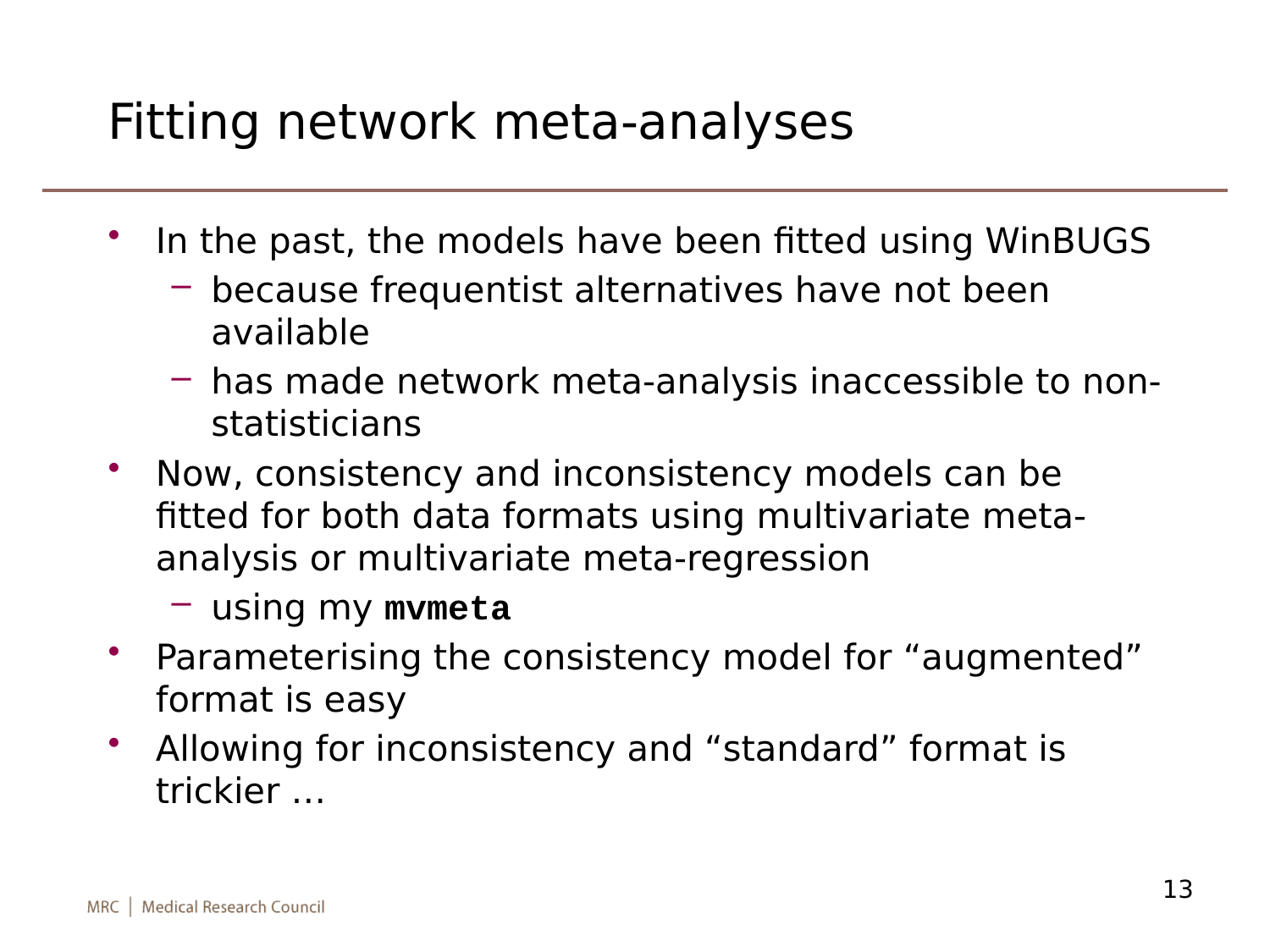

# Fitting network meta-analyses
In the past, the models have been fitted using WinBUGS
because frequentist alternatives have not been available
has made network meta-analysis inaccessible to non-statisticians
Now, consistency and inconsistency models can be fitted for both data formats using multivariate meta-analysis or multivariate meta-regression
using my mvmeta
Parameterising the consistency model for “augmented” format is easy
Allowing for inconsistency and “standard” format is trickier …

13